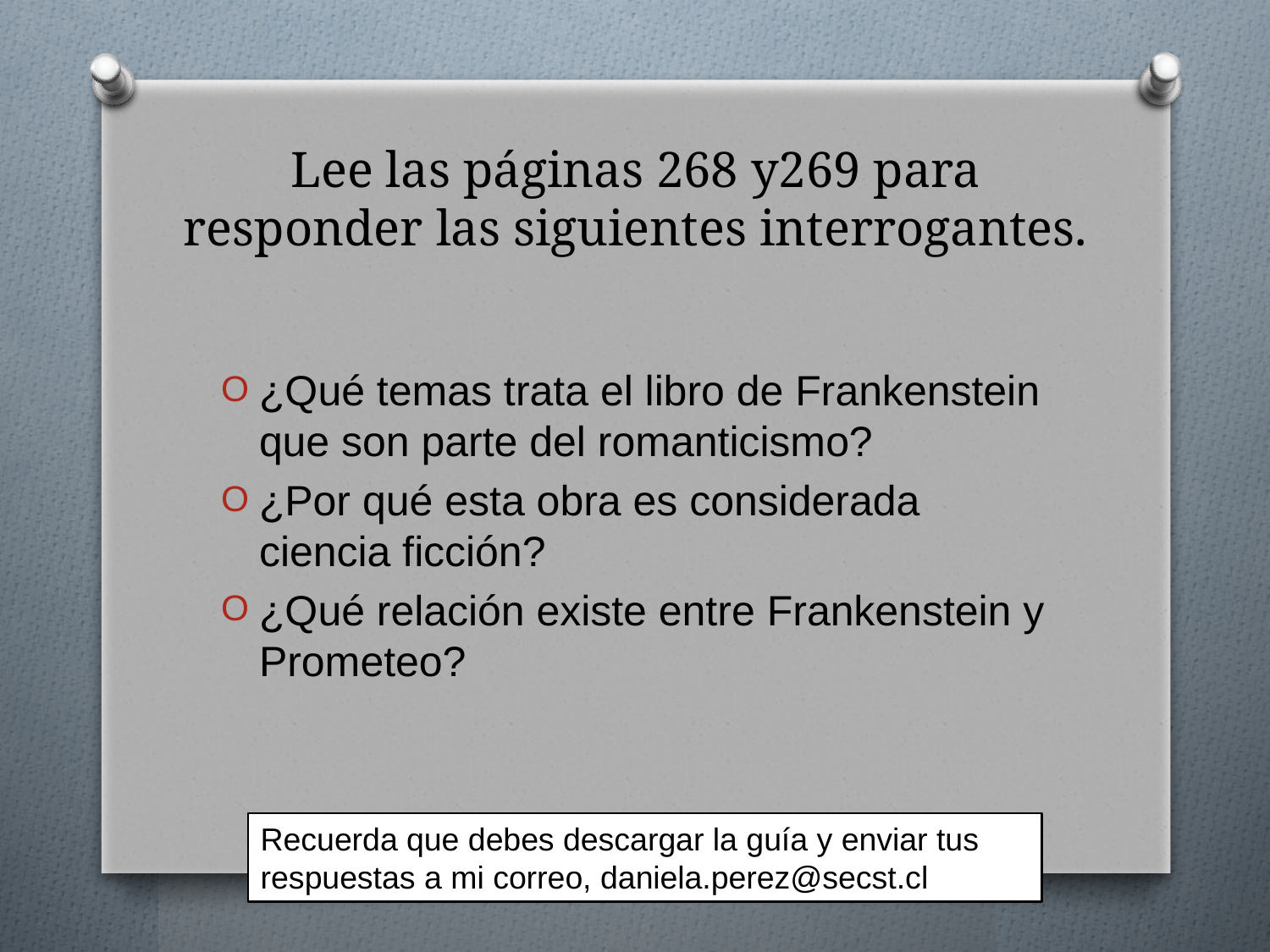

# Lee las páginas 268 y269 para responder las siguientes interrogantes.
¿Qué temas trata el libro de Frankenstein que son parte del romanticismo?
¿Por qué esta obra es considerada ciencia ficción?
¿Qué relación existe entre Frankenstein y Prometeo?
Recuerda que debes descargar la guía y enviar tus respuestas a mi correo, daniela.perez@secst.cl